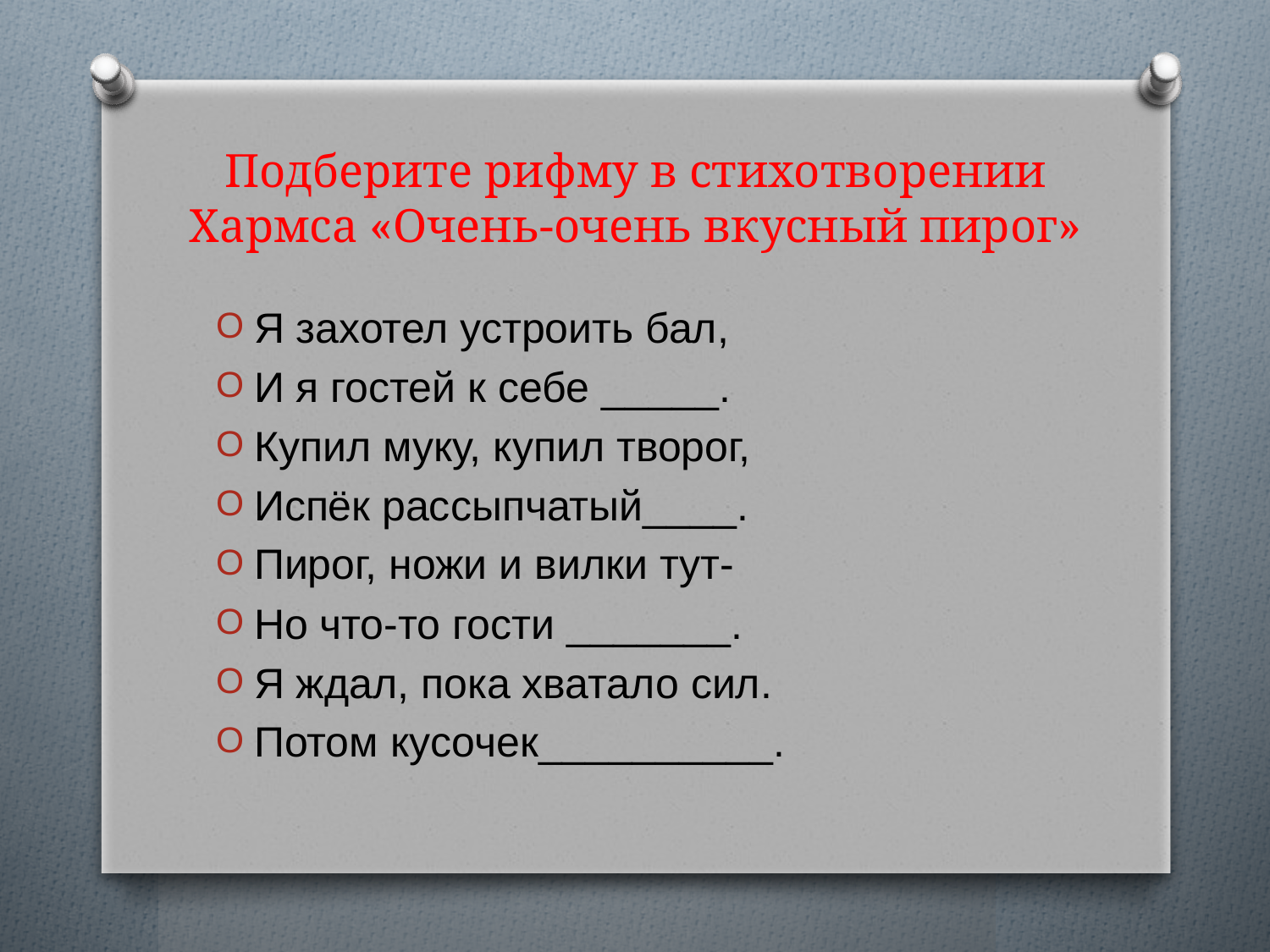

# Подберите рифму в стихотворении Хармса «Очень-очень вкусный пирог»
Я захотел устроить бал,
И я гостей к себе _____.
Купил муку, купил творог,
Испёк рассыпчатый____.
Пирог, ножи и вилки тут-
Но что-то гости _______.
Я ждал, пока хватало сил.
Потом кусочек__________.